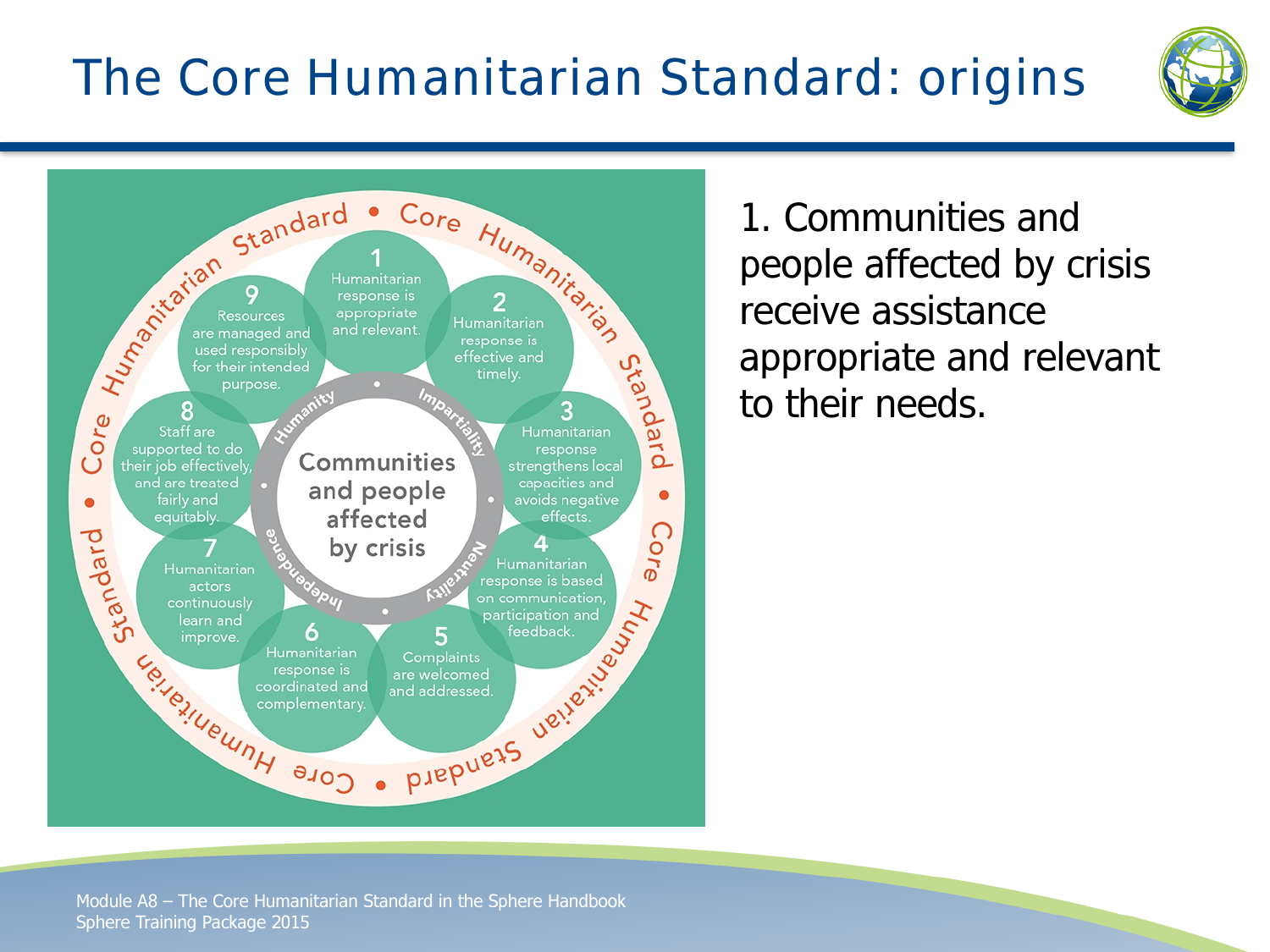

# The Core Humanitarian Standard: origins
1. Communities and people affected by crisis receive assistance appropriate and relevant to their needs.
Module A8 – The Core Humanitarian Standard in the Sphere Handbook
Sphere Training Package 2015